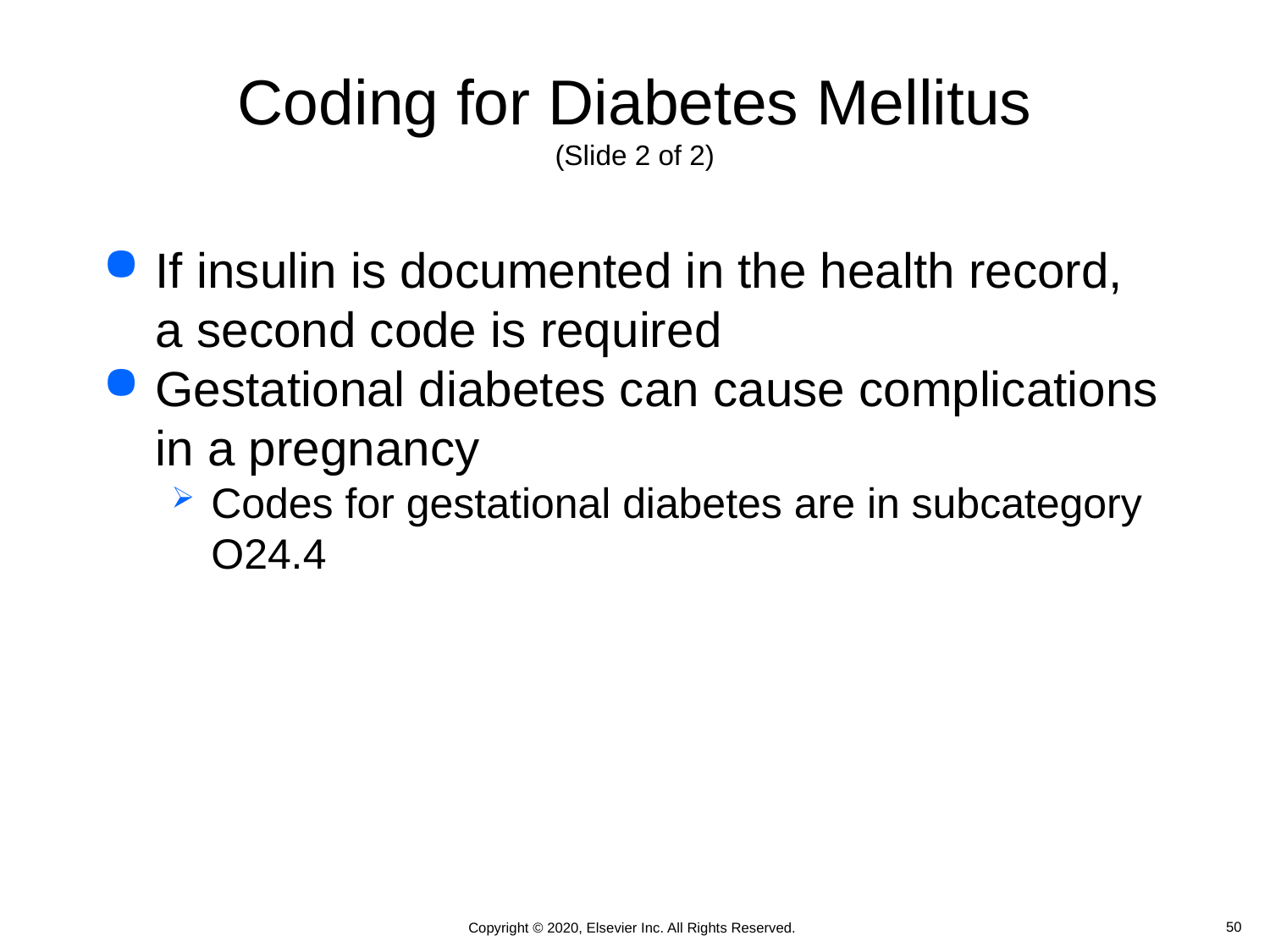

# Coding for Diabetes Mellitus (Slide 2 of 2)
If insulin is documented in the health record, a second code is required
Gestational diabetes can cause complications in a pregnancy
Codes for gestational diabetes are in subcategory O24.4
 50